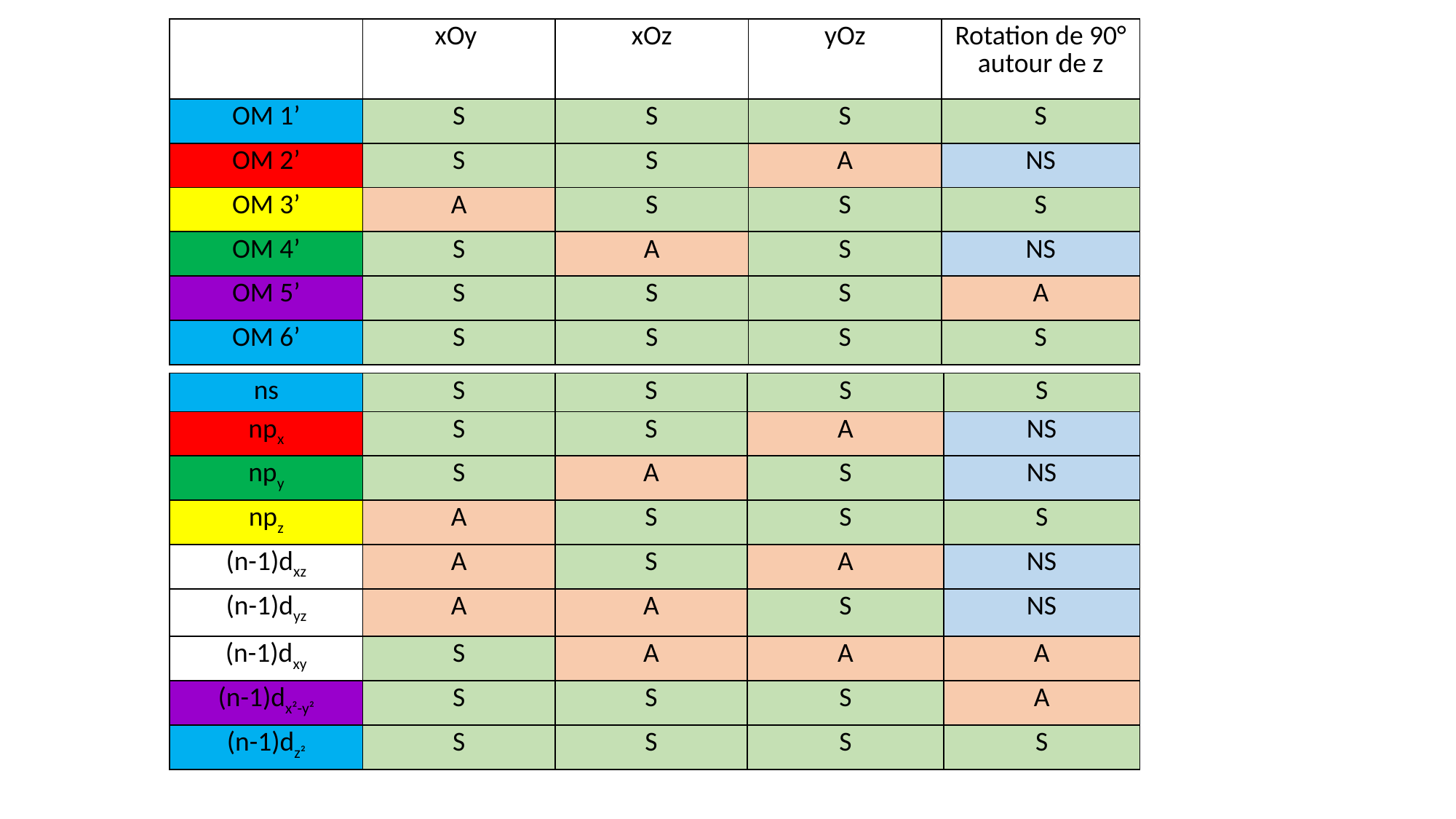

|  | xOy | xOz | yOz | Rotation de 90° autour de z |
| --- | --- | --- | --- | --- |
| OM 1’ | S | S | S | S |
| OM 2’ | S | S | A | NS |
| OM 3’ | A | S | S | S |
| OM 4’ | S | A | S | NS |
| OM 5’ | S | S | S | A |
| OM 6’ | S | S | S | S |
| ns | S | S | S | S |
| --- | --- | --- | --- | --- |
| npx | S | S | A | NS |
| npy | S | A | S | NS |
| npz | A | S | S | S |
| (n-1)dxz | A | S | A | NS |
| (n-1)dyz | A | A | S | NS |
| (n-1)dxy | S | A | A | A |
| (n-1)dx²-y² | S | S | S | A |
| (n-1)dz² | S | S | S | S |